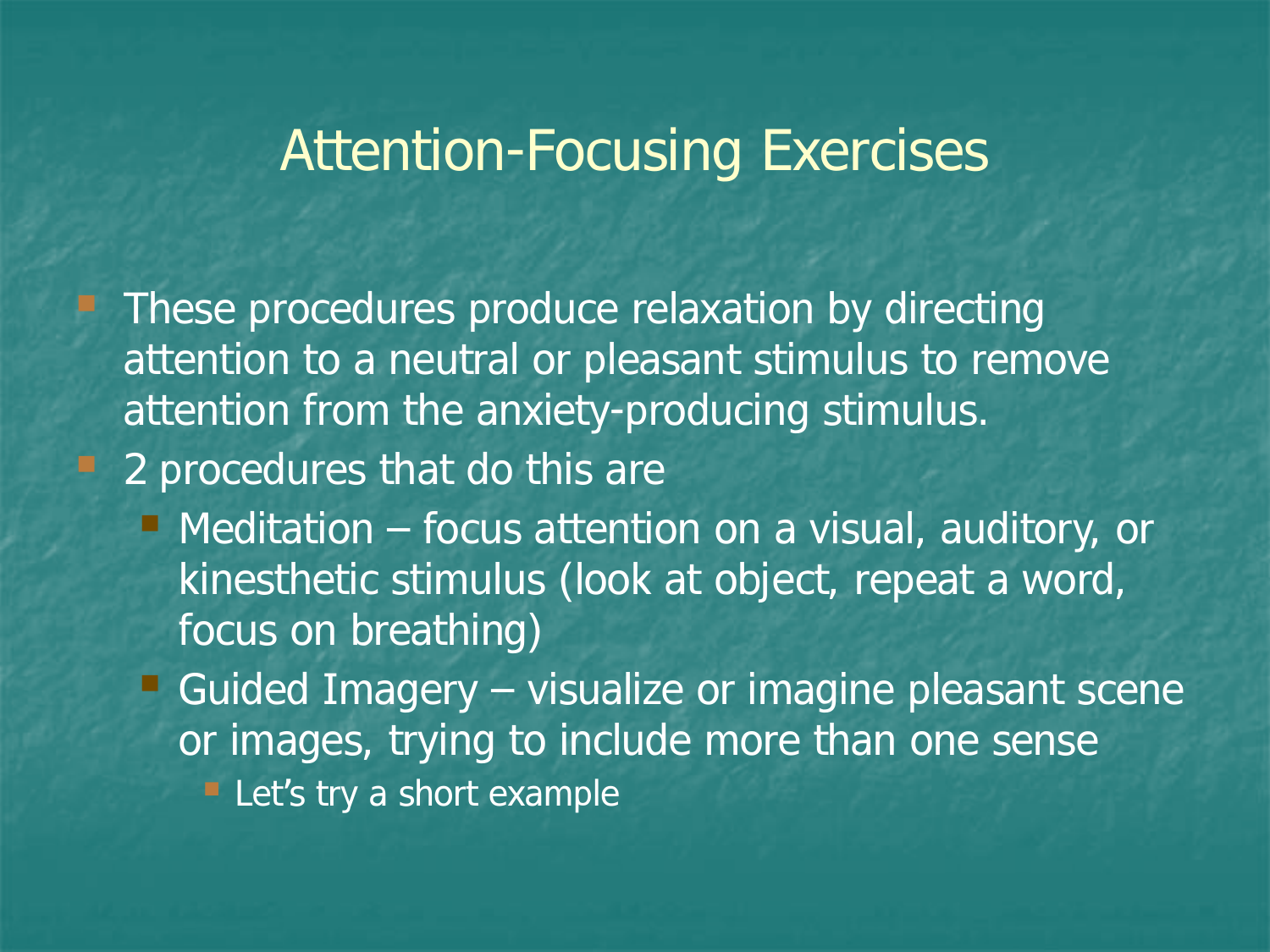

# Attention-Focusing Exercises
These procedures produce relaxation by directing attention to a neutral or pleasant stimulus to remove attention from the anxiety-producing stimulus.
2 procedures that do this are
Meditation – focus attention on a visual, auditory, or kinesthetic stimulus (look at object, repeat a word, focus on breathing)
Guided Imagery – visualize or imagine pleasant scene or images, trying to include more than one sense
Let’s try a short example